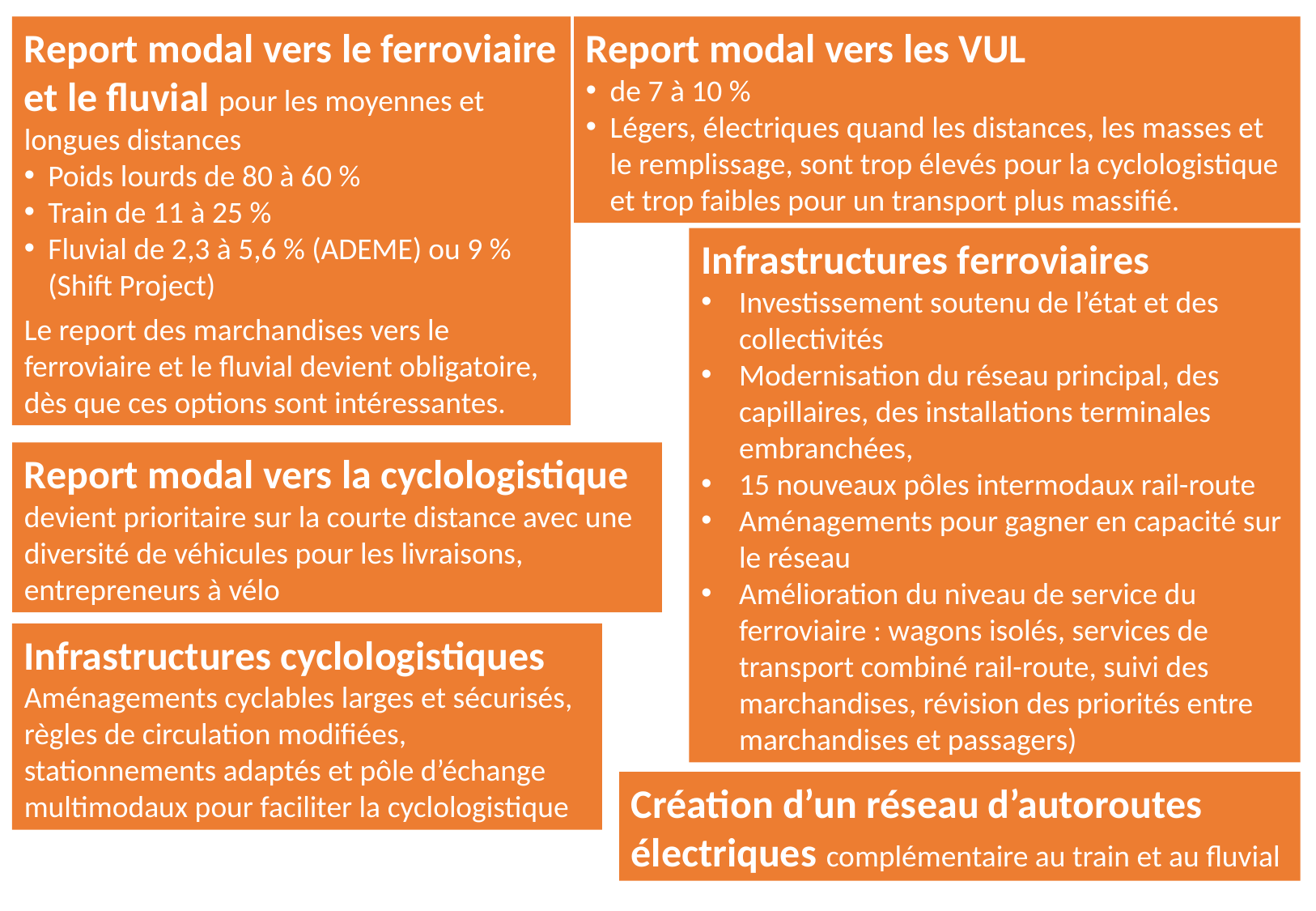

Report modal vers le ferroviaire et le fluvial pour les moyennes et longues distances
Poids lourds de 80 à 60 %
Train de 11 à 25 %
Fluvial de 2,3 à 5,6 % (ADEME) ou 9 % (Shift Project)

Le report des marchandises vers le ferroviaire et le fluvial devient obligatoire, dès que ces options sont intéressantes.
Report modal vers les VUL
de 7 à 10 %
Légers, électriques quand les distances, les masses et le remplissage, sont trop élevés pour la cyclologistique et trop faibles pour un transport plus massifié.
Infrastructures ferroviaires
Investissement soutenu de l’état et des collectivités
Modernisation du réseau principal, des capillaires, des installations terminales embranchées,
15 nouveaux pôles intermodaux rail-route
Aménagements pour gagner en capacité sur le réseau
Amélioration du niveau de service du ferroviaire : wagons isolés, services de transport combiné rail-route, suivi des marchandises, révision des priorités entre marchandises et passagers)
Report modal vers la cyclologistique devient prioritaire sur la courte distance avec une diversité de véhicules pour les livraisons, entrepreneurs à vélo
Infrastructures cyclologistiques
Aménagements cyclables larges et sécurisés, règles de circulation modifiées, stationnements adaptés et pôle d’échange multimodaux pour faciliter la cyclologistique
Création d’un réseau d’autoroutes électriques complémentaire au train et au fluvial